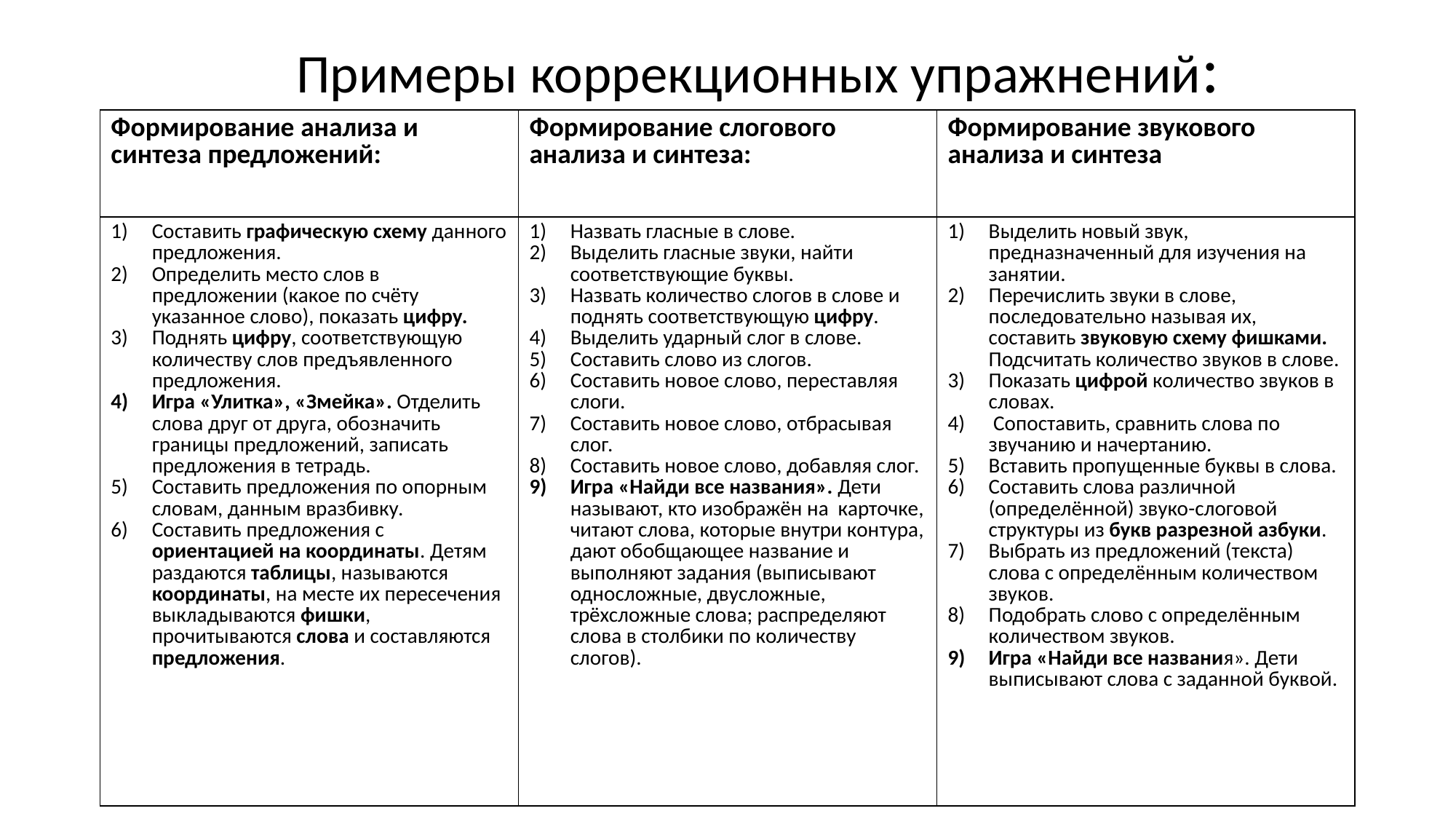

# Примеры коррекционных упражнений:
| Формирование анализа и синтеза предложений: | Формирование слогового анализа и синтеза: | Формирование звукового анализа и синтеза |
| --- | --- | --- |
| Составить графическую схему данного предложения. Определить место слов в предложении (какое по счёту указанное слово), показать цифру. Поднять цифру, соответствующую количеству слов предъявленного предложения. Игра «Улитка», «Змейка». Отделить слова друг от друга, обозначить границы предложений, записать предложения в тетрадь. Составить предложения по опорным словам, данным вразбивку. Составить предложения с ориентацией на координаты. Детям раздаются таблицы, называются координаты, на месте их пересечения выкладываются фишки, прочитываются слова и составляются предложения. | Назвать гласные в слове. Выделить гласные звуки, найти соответствующие буквы. Назвать количество слогов в слове и поднять соответствующую цифру. Выделить ударный слог в слове. Составить слово из слогов. Составить новое слово, переставляя слоги. Составить новое слово, отбрасывая слог. Составить новое слово, добавляя слог. Игра «Найди все названия». Дети называют, кто изображён на карточке, читают слова, которые внутри контура, дают обобщающее название и выполняют задания (выписывают односложные, двусложные, трёхсложные слова; распределяют слова в столбики по количеству слогов). | Выделить новый звук, предназначенный для изучения на занятии. Перечислить звуки в слове, последовательно называя их, составить звуковую схему фишками. Подсчитать количество звуков в слове. Показать цифрой количество звуков в словах. Сопоставить, сравнить слова по звучанию и начертанию. Вставить пропущенные буквы в слова. Составить слова различной (определённой) звуко-слоговой структуры из букв разрезной азбуки. Выбрать из предложений (текста) слова с определённым количеством звуков. Подобрать слово с определённым количеством звуков. Игра «Найди все названия». Дети выписывают слова с заданной буквой. |